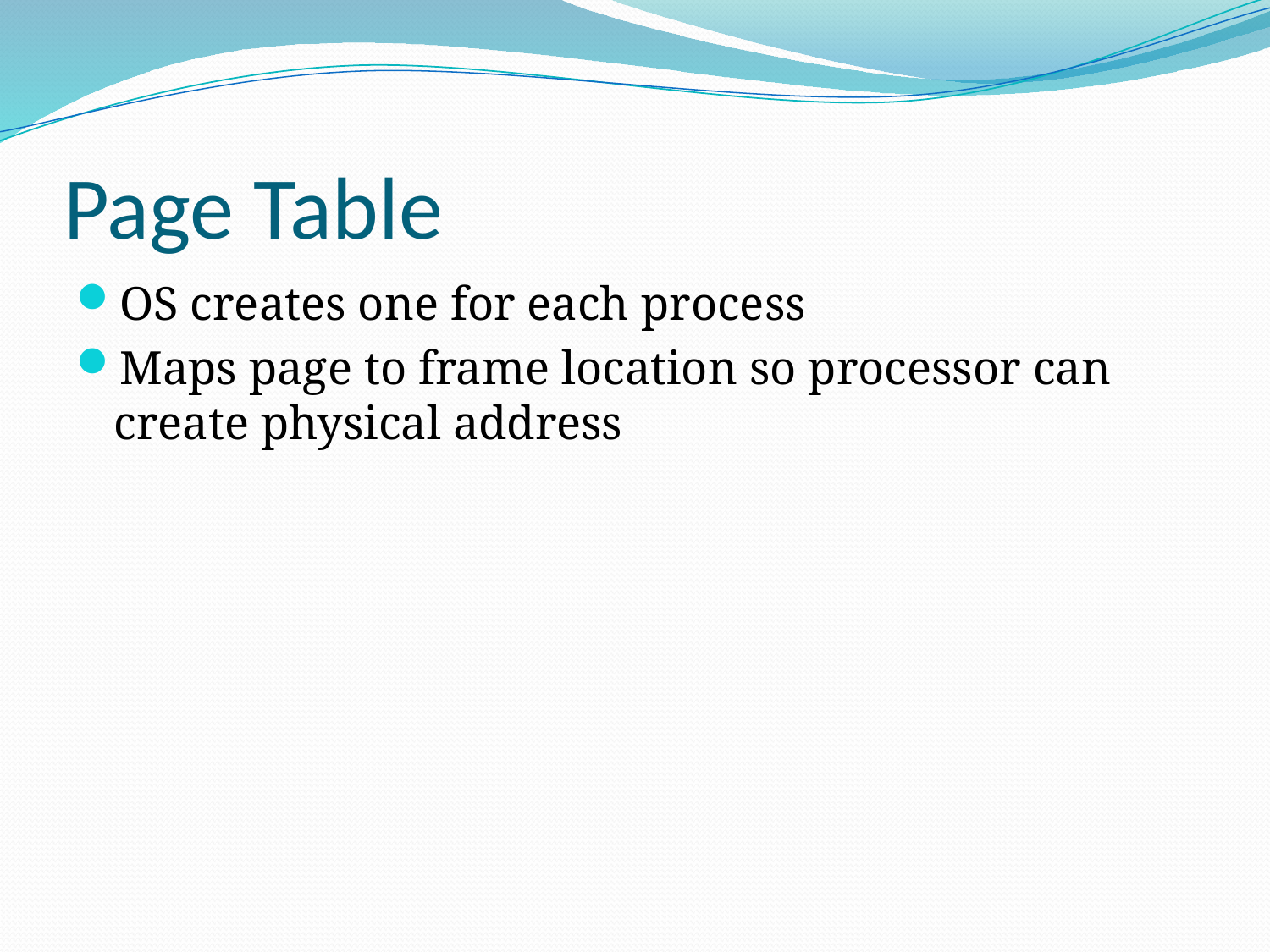

# Page Table
OS creates one for each process
Maps page to frame location so processor can create physical address